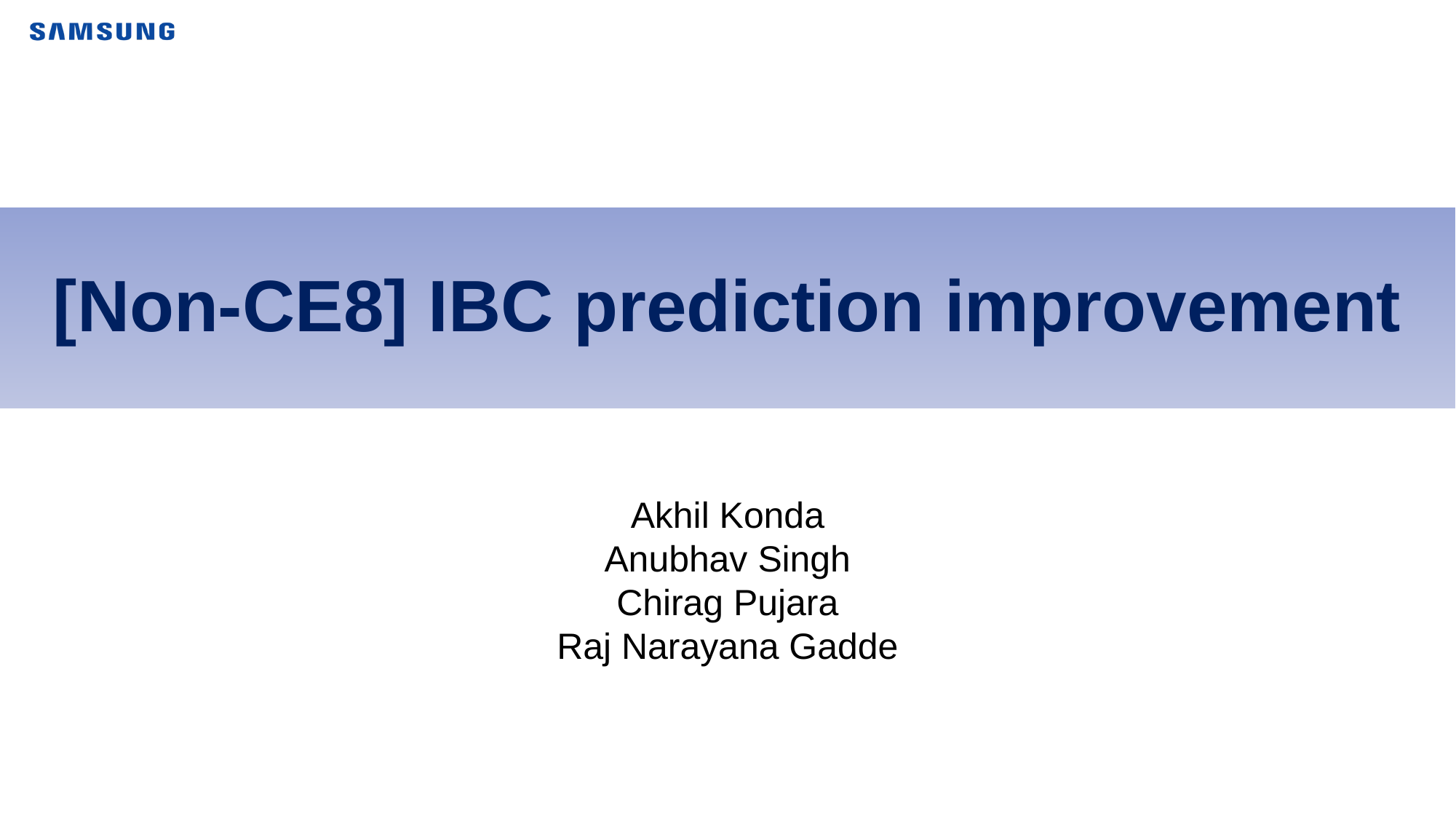

# [Non-CE8] IBC prediction improvement
Akhil Konda
Anubhav Singh
Chirag Pujara
Raj Narayana Gadde